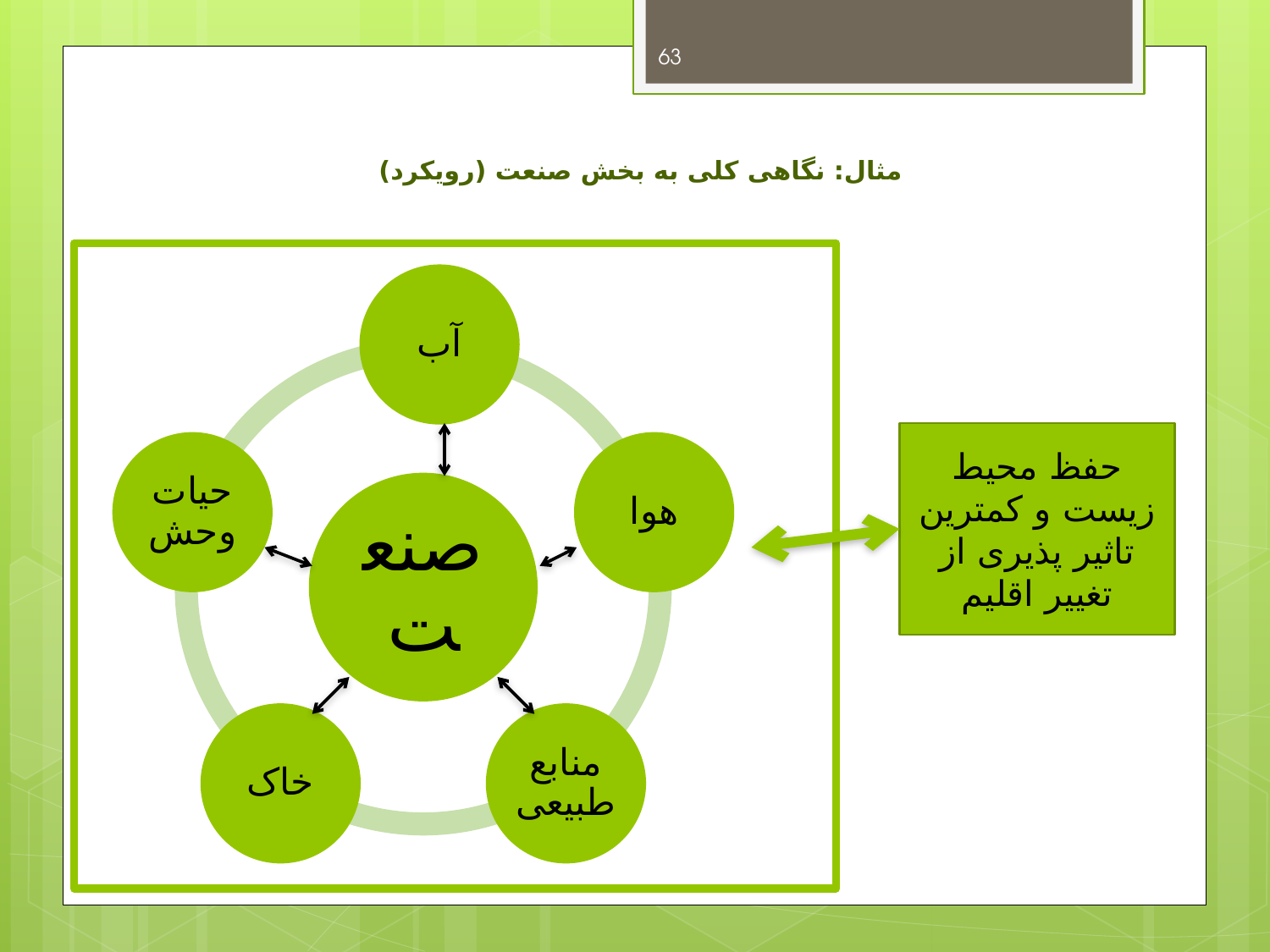

63
# مثال: نگاهی کلی به بخش صنعت (رویکرد)

صنعت
آب
هوا
منابع طبیعی
خاک
حیات وحش

حفظ محیط زیست و کمترین تاثیر پذیری از تغییر اقلیم